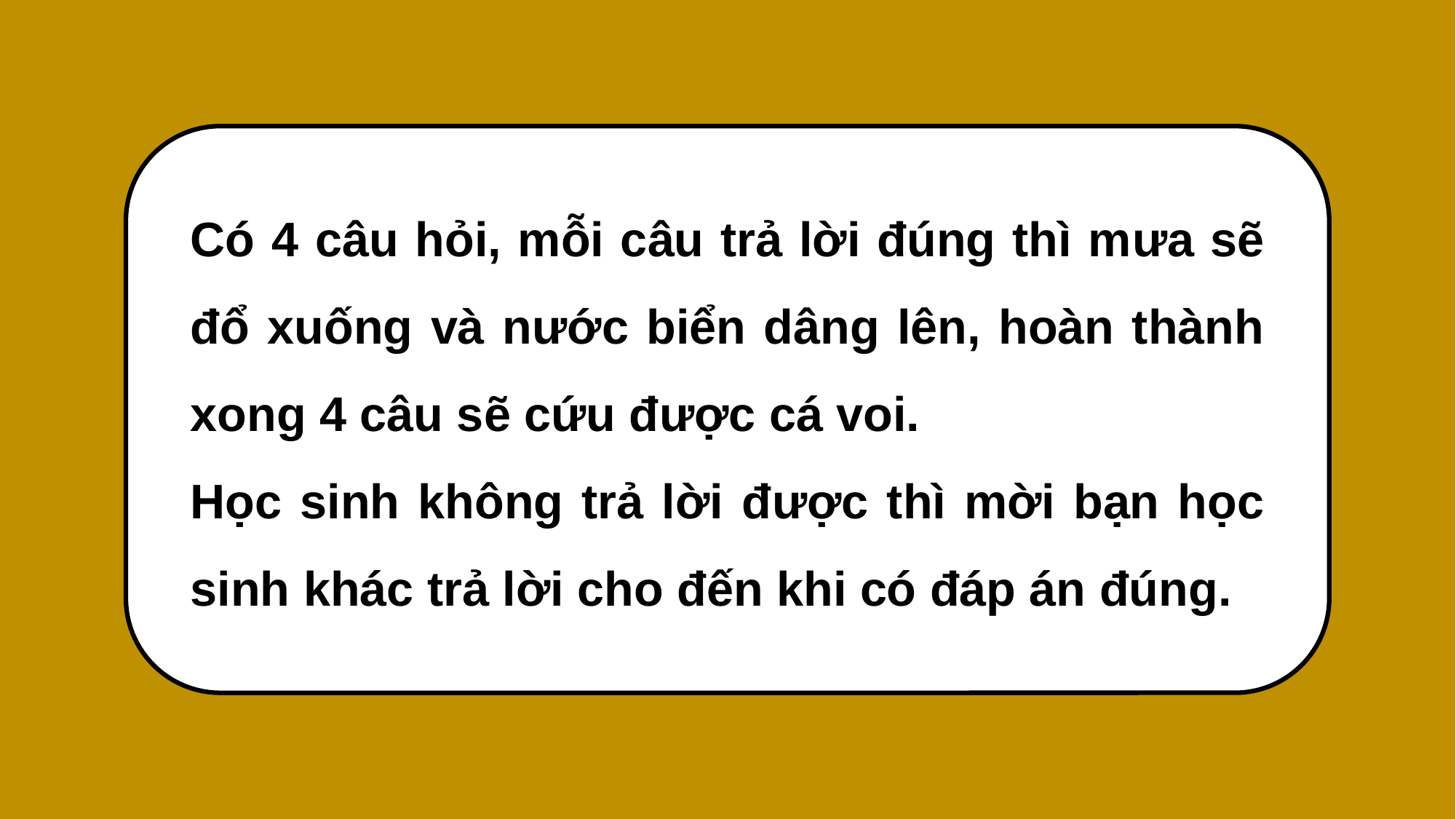

Có 4 câu hỏi, mỗi câu trả lời đúng thì mưa sẽ đổ xuống và nước biển dâng lên, hoàn thành xong 4 câu sẽ cứu được cá voi.
Học sinh không trả lời được thì mời bạn học sinh khác trả lời cho đến khi có đáp án đúng.